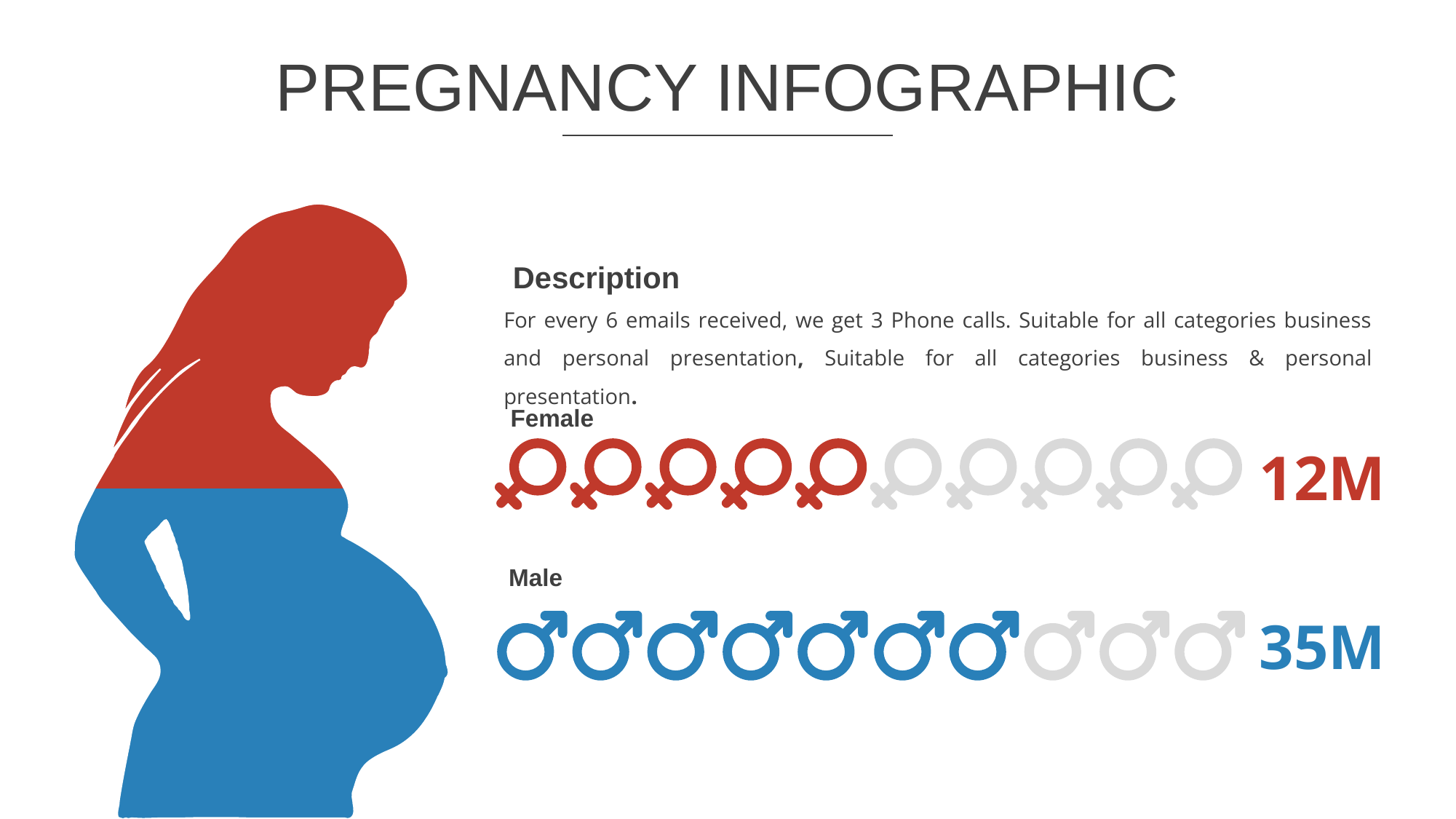

# PREGNANCY INFOGRAPHIC

Description
For every 6 emails received, we get 3 Phone calls. Suitable for all categories business and personal presentation, Suitable for all categories business & personal presentation.
Female
12M

Male
35M